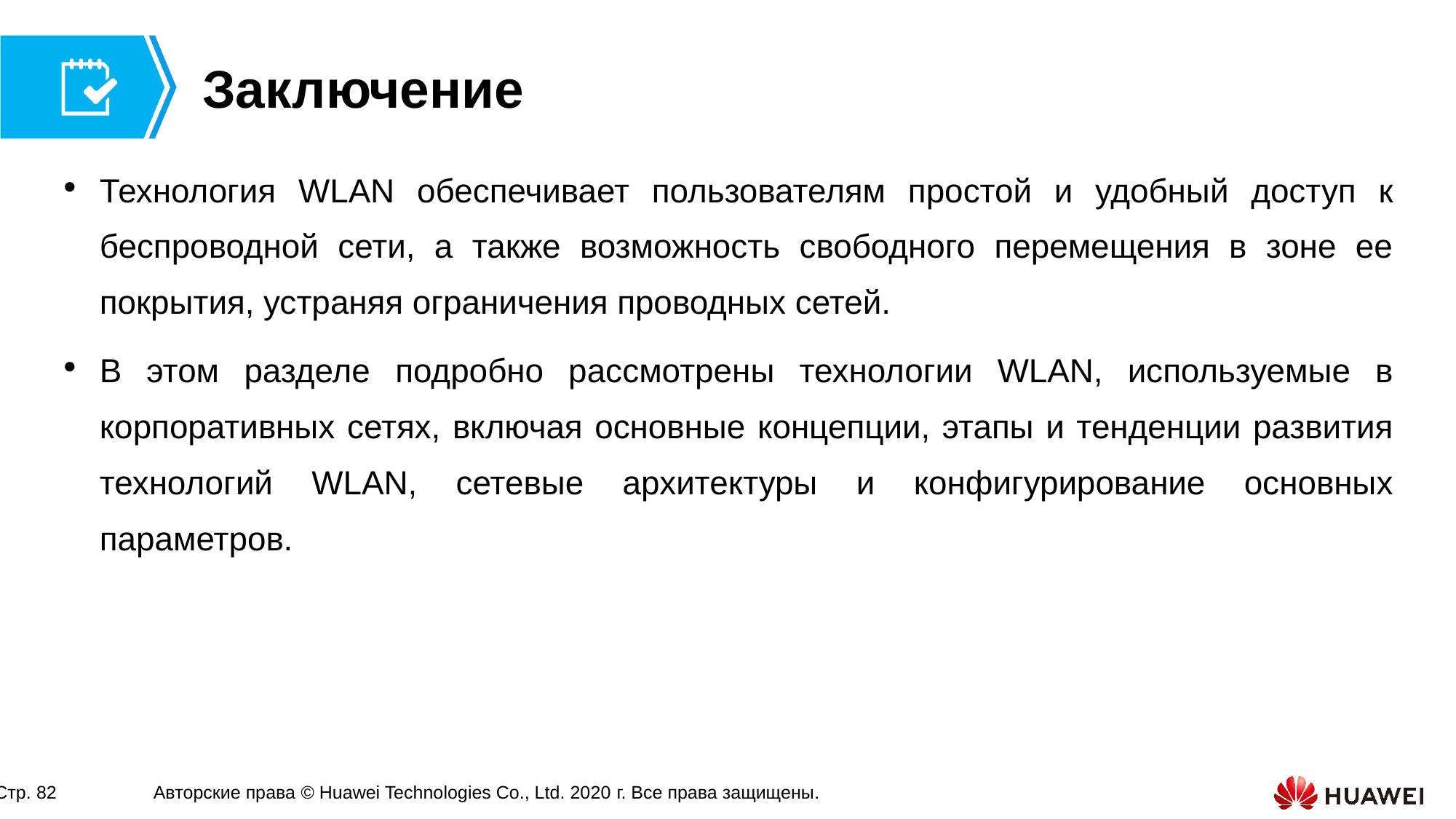

Технология WLAN обеспечивает пользователям простой и удобный доступ к беспроводной сети, а также возможность свободного перемещения в зоне ее покрытия, устраняя ограничения проводных сетей.
В этом разделе подробно рассмотрены технологии WLAN, используемые в корпоративных сетях, включая основные концепции, этапы и тенденции развития технологий WLAN, сетевые архитектуры и конфигурирование основных параметров.